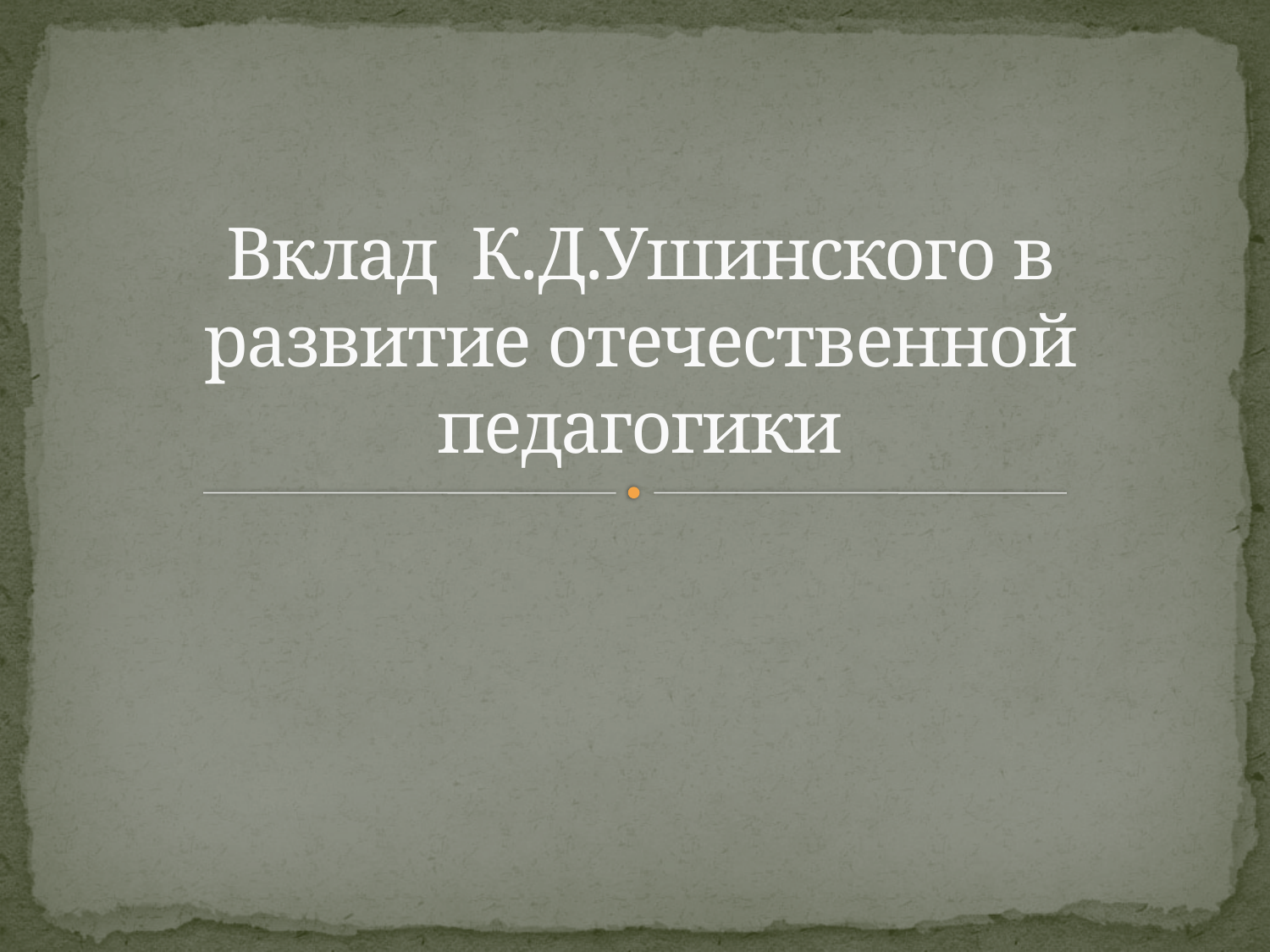

# Вклад  К.Д.Ушинского в развитие отечественной педагогики